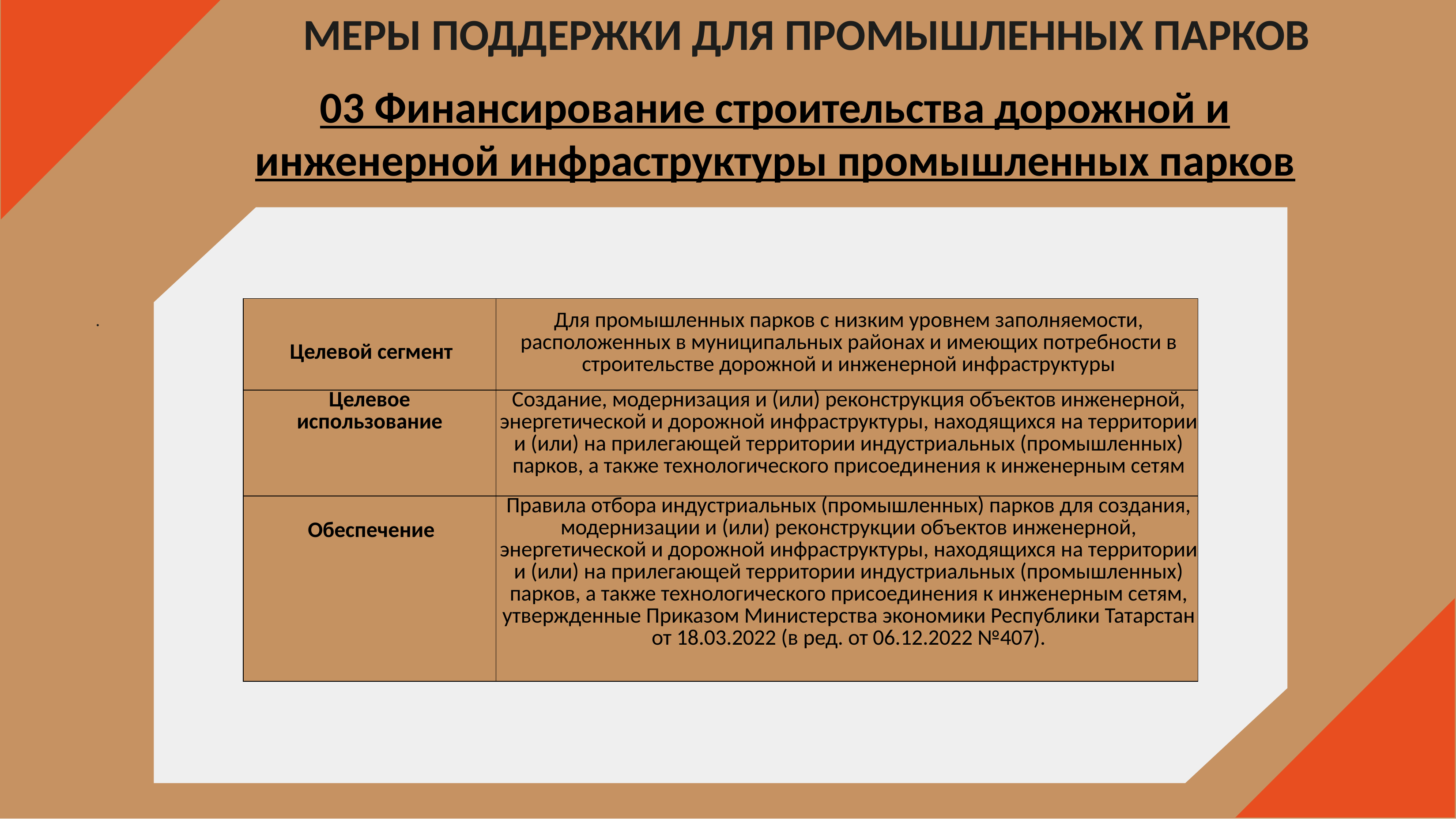

МЕРЫ ПОДДЕРЖКИ ДЛЯ ПРОМЫШЛЕННЫХ ПАРКОВ
03 Финансирование строительства дорожной и инженерной инфраструктуры промышленных парков

| Целевой сегмент | Для промышленных парков с низким уровнем заполняемости, расположенных в муниципальных районах и имеющих потребности в строительстве дорожной и инженерной инфраструктуры |
| --- | --- |
| Целевое использование | Создание, модернизация и (или) реконструкция объектов инженерной, энергетической и дорожной инфраструктуры, находящихся на территории и (или) на прилегающей территории индустриальных (промышленных) парков, а также технологического присоединения к инженерным сетям |
| Обеспечение | Правила отбора индустриальных (промышленных) парков для создания, модернизации и (или) реконструкции объектов инженерной, энергетической и дорожной инфраструктуры, находящихся на территории и (или) на прилегающей территории индустриальных (промышленных) парков, а также технологического присоединения к инженерным сетям, утвержденные Приказом Министерства экономики Республики Татарстан от 18.03.2022 (в ред. от 06.12.2022 №407). |
.